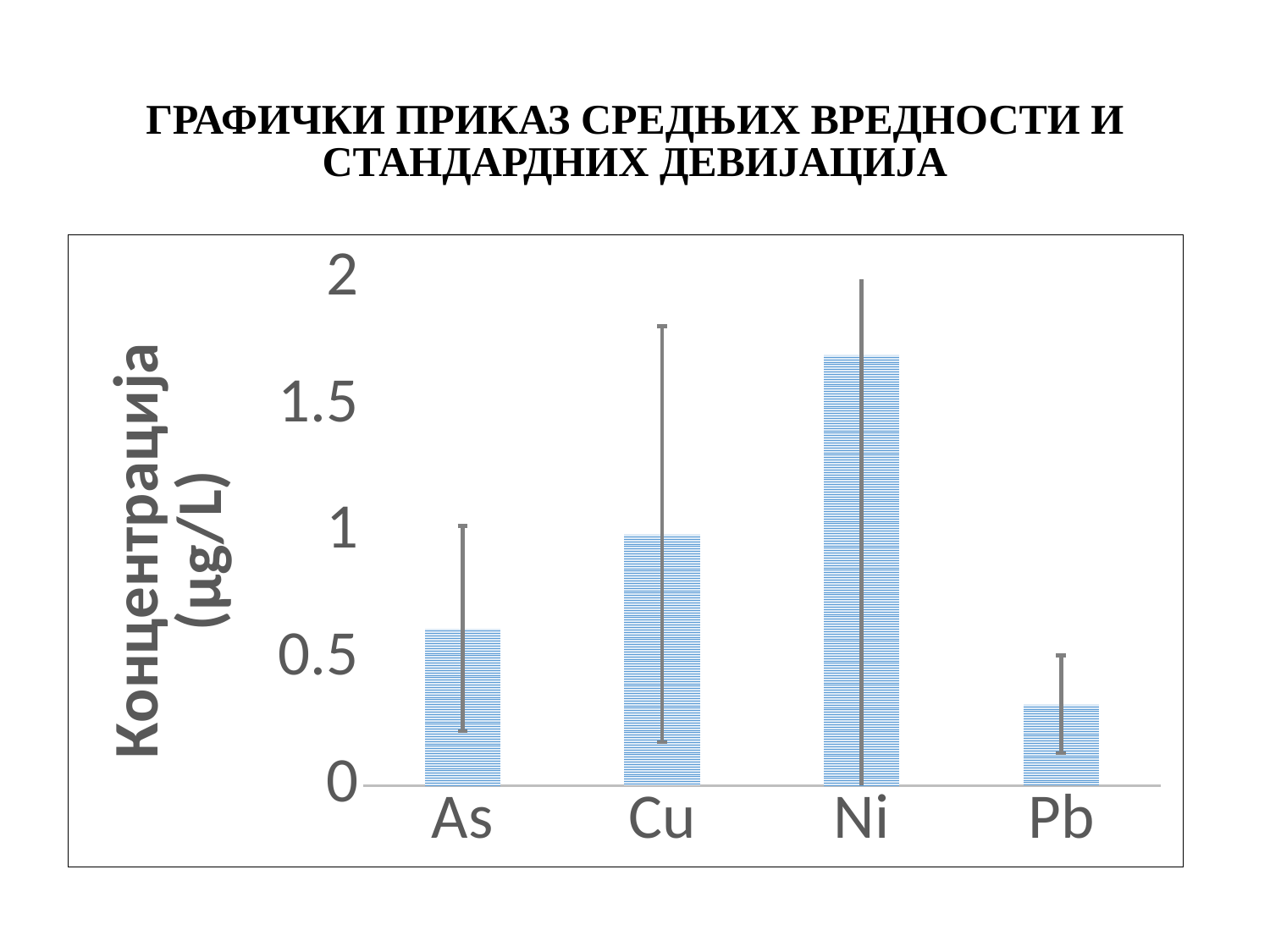

# ГРАФИЧКИ ПРИКАЗ СРЕДЊИХ ВРЕДНОСТИ И СТАНДАРДНИХ ДЕВИЈАЦИЈА

### Chart

| Category |  |
|---|---|
| As | 0.6190000000000013 |
| Cu | 0.992 |
| Ni | 1.700999999999997 |
| Pb | 0.32100000000000073 |